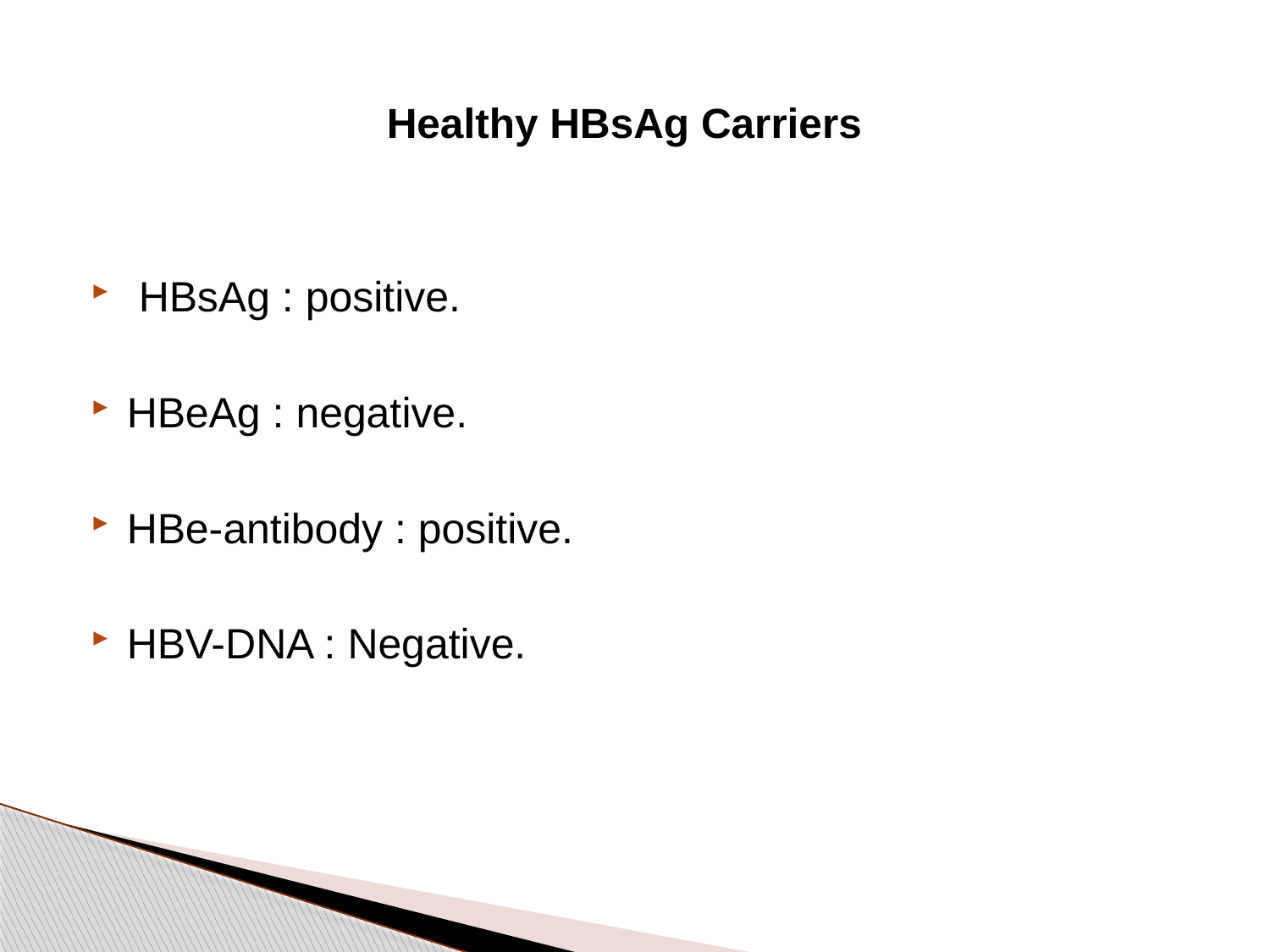

# Healthy HBsAg Carriers

 HBsAg : positive.

HBeAg : negative.

HBe-antibody : positive.

HBV-DNA : Negative.